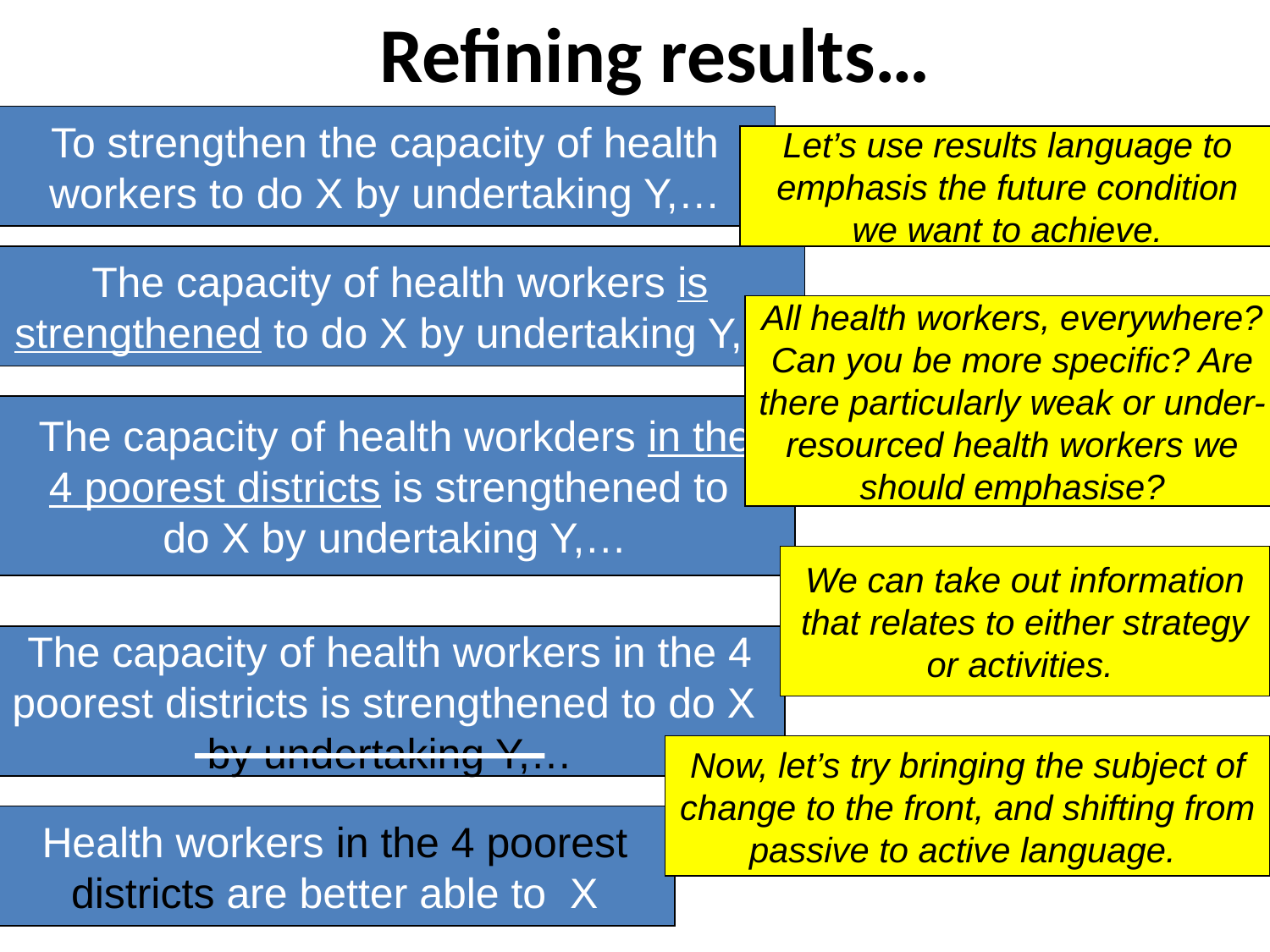

Refining results…
To strengthen the capacity of health workers to do X by undertaking Y,…
Let’s use results language to emphasis the future condition we want to achieve.
The capacity of health workers is strengthened to do X by undertaking Y,…
All health workers, everywhere? Can you be more specific? Are there particularly weak or under-resourced health workers we should emphasise?
The capacity of health workders in the
4 poorest districts is strengthened to
do X by undertaking Y,…
We can take out information that relates to either strategy or activities.
The capacity of health workers in the 4 poorest districts is strengthened to do X
by undertaking Y,…
Now, let’s try bringing the subject of change to the front, and shifting from passive to active language.

Health workers in the 4 poorest districts are better able to  X